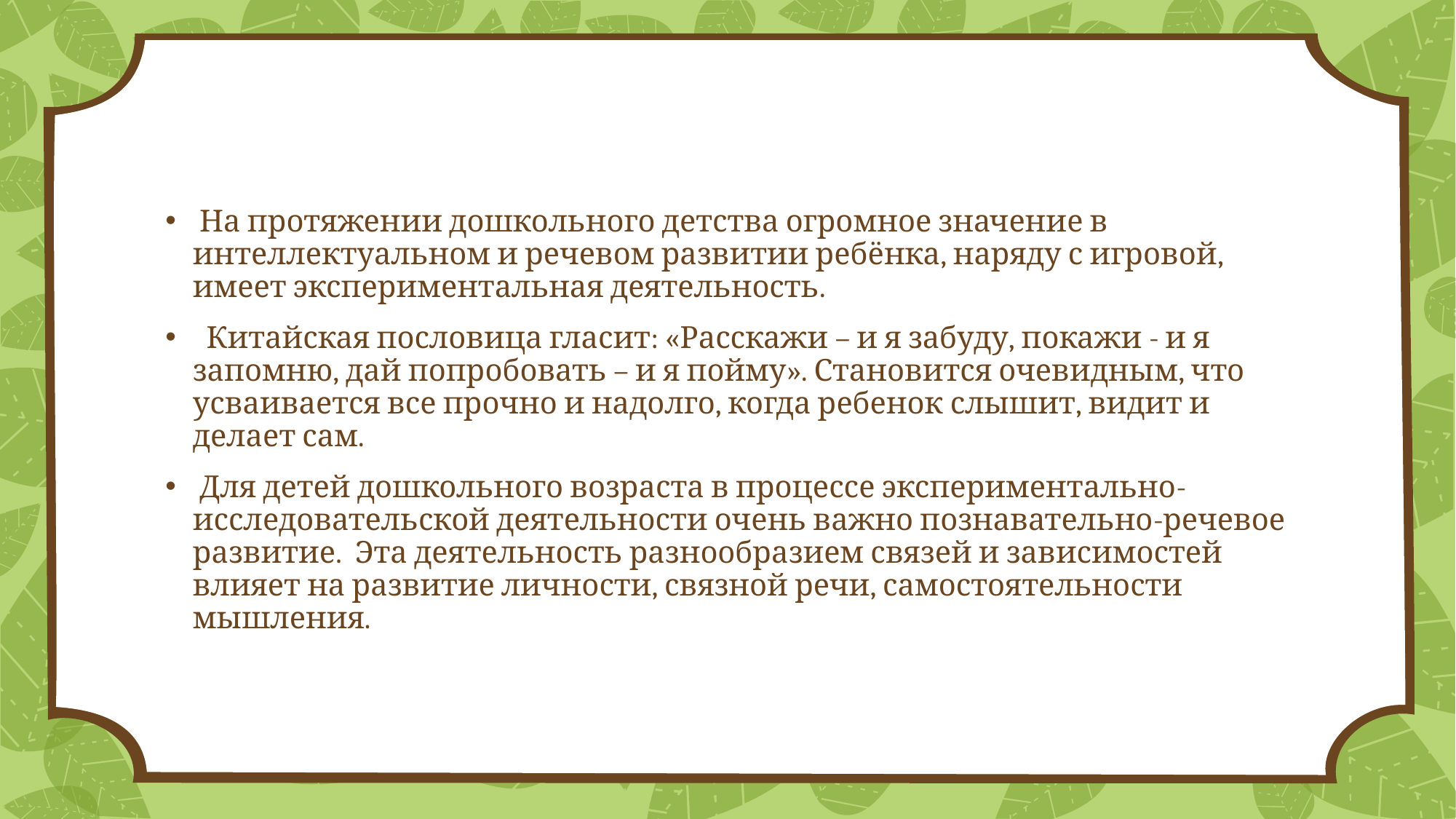

На протяжении дошкольного детства огромное значение в интеллектуальном и речевом развитии ребёнка, наряду с игровой, имеет экспериментальная деятельность.
  Китайская пословица гласит: «Расскажи – и я забуду, покажи - и я запомню, дай попробовать – и я пойму». Становится очевидным, что усваивается все прочно и надолго, когда ребенок слышит, видит и делает сам.
 Для детей дошкольного возраста в процессе экспериментально-исследовательской деятельности очень важно познавательно-речевое развитие.  Эта деятельность разнообразием связей и зависимостей влияет на развитие личности, связной речи, самостоятельности мышления.